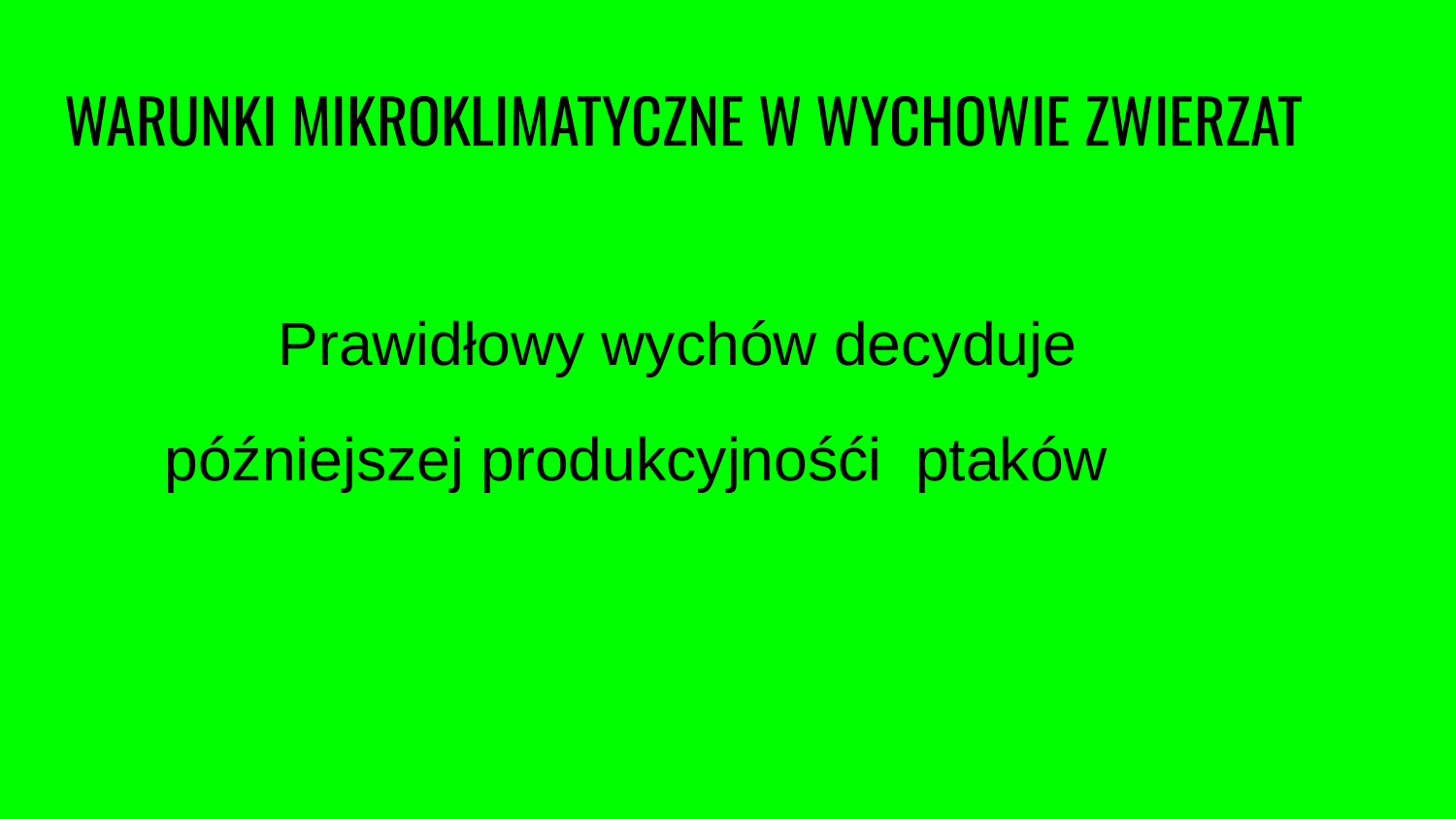

# WARUNKI MIKROKLIMATYCZNE W WYCHOWIE ZWIERZAT

                     Prawidłowy wychów decyduje
      późniejszej produkcyjnośći  ptaków